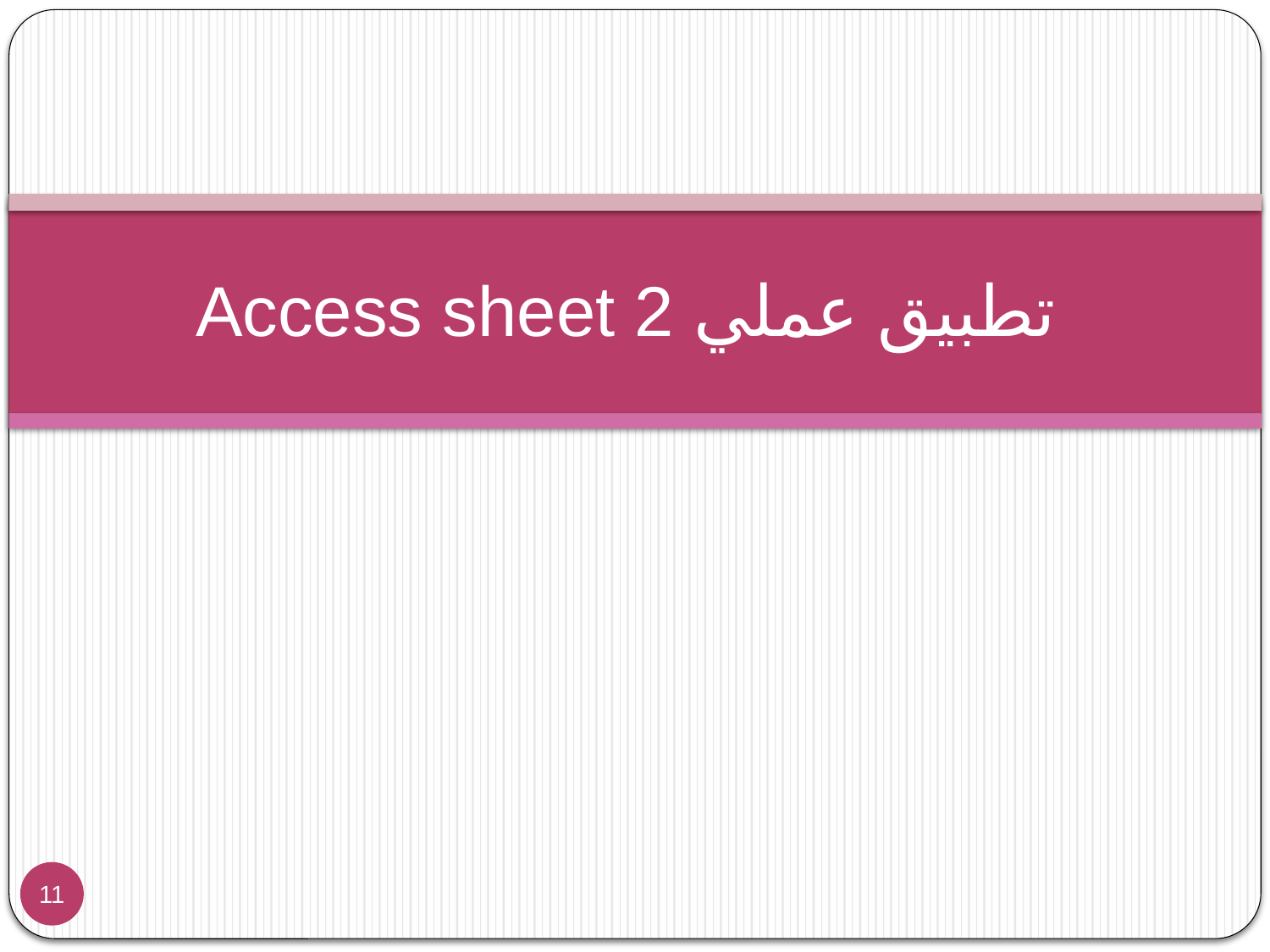

# Access sheet 2 تطبيق عملي
11